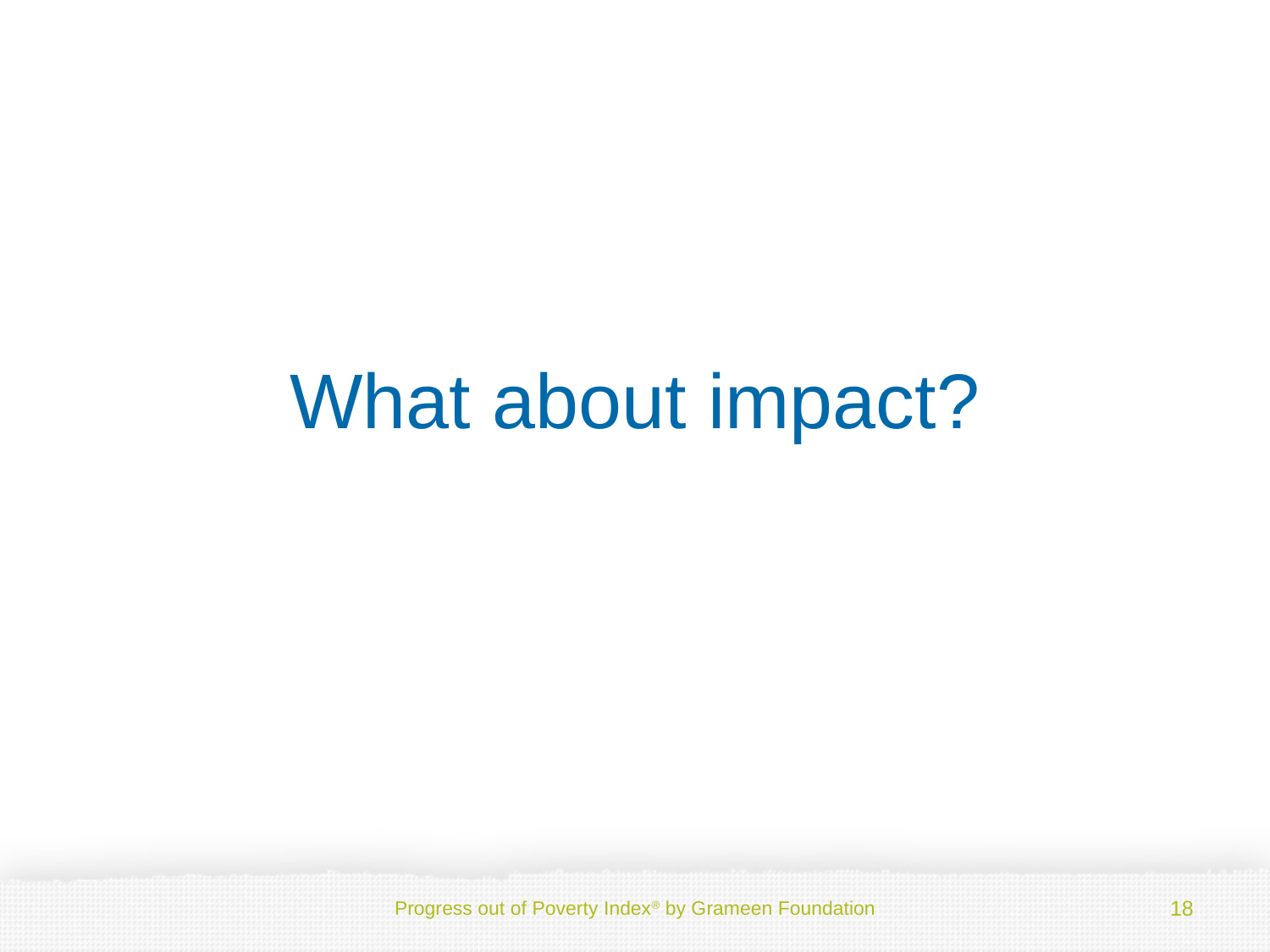

# What about impact?
Progress out of Poverty Index® by Grameen Foundation
18